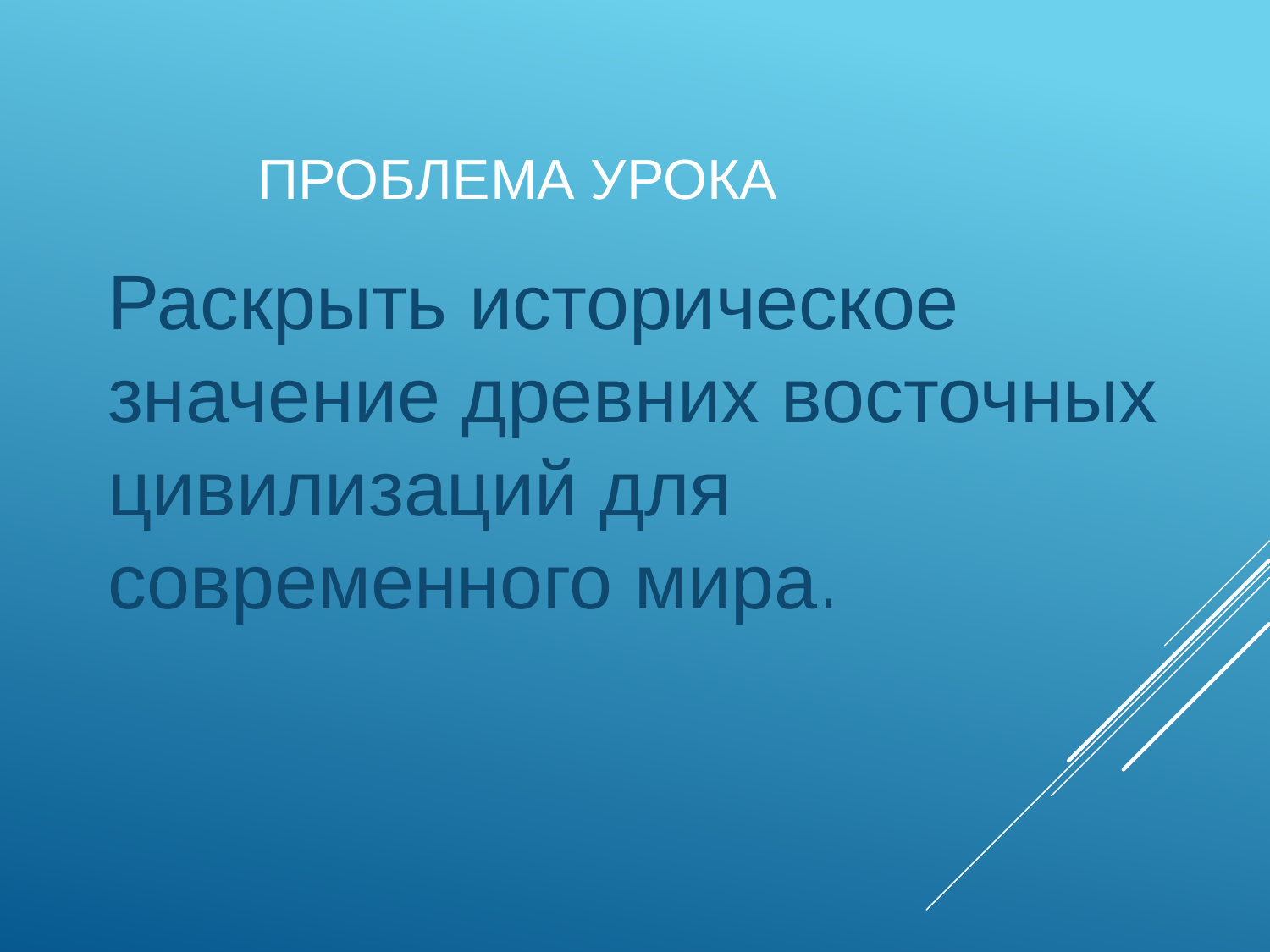

# Проблема урока
Раскрыть историческое значение древних восточных цивилизаций для современного мира.